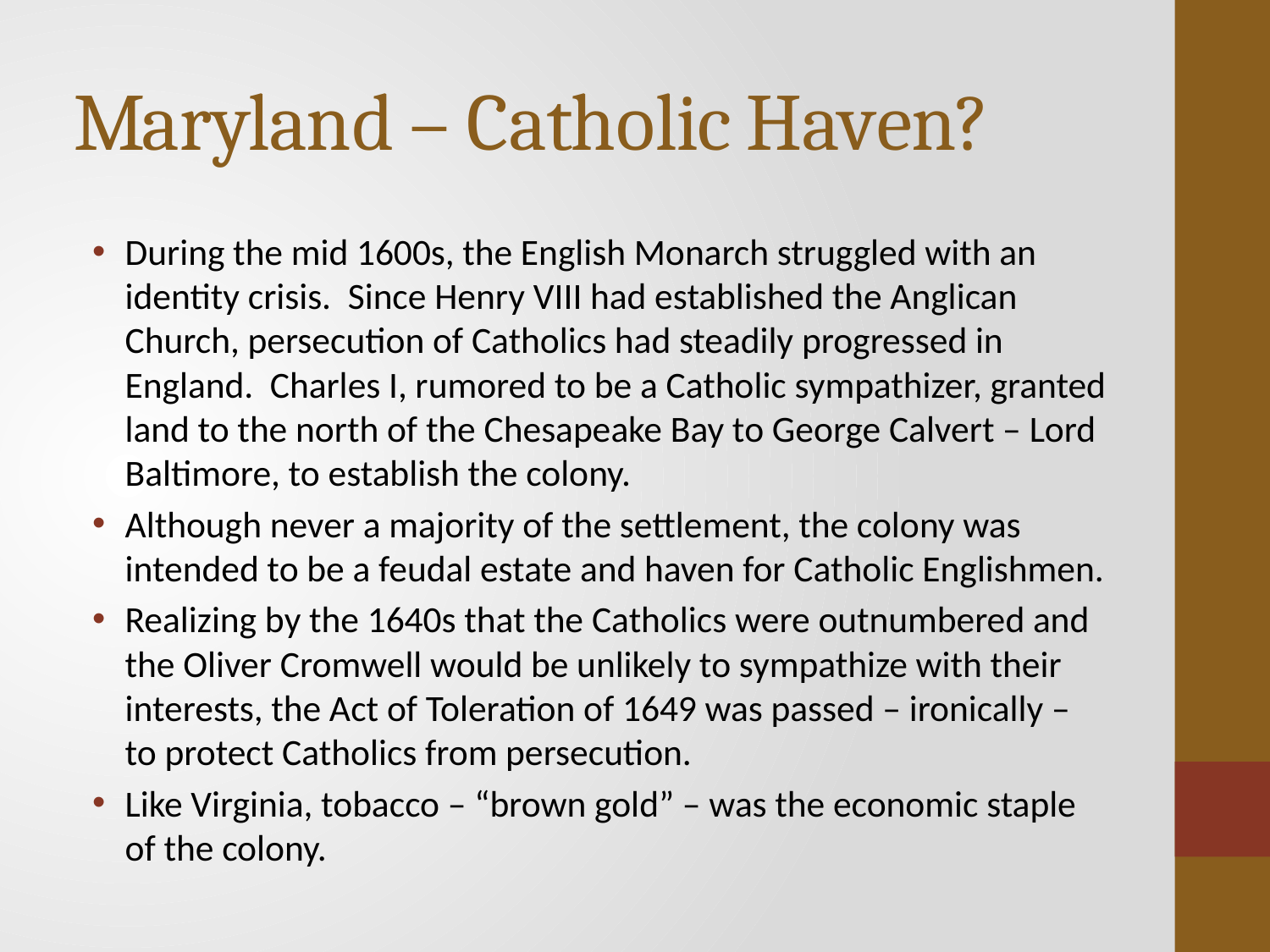

# Maryland – Catholic Haven?
During the mid 1600s, the English Monarch struggled with an identity crisis.  Since Henry VIII had established the Anglican Church, persecution of Catholics had steadily progressed in England.  Charles I, rumored to be a Catholic sympathizer, granted land to the north of the Chesapeake Bay to George Calvert – Lord Baltimore, to establish the colony.
Although never a majority of the settlement, the colony was intended to be a feudal estate and haven for Catholic Englishmen.
Realizing by the 1640s that the Catholics were outnumbered and the Oliver Cromwell would be unlikely to sympathize with their interests, the Act of Toleration of 1649 was passed – ironically – to protect Catholics from persecution.
Like Virginia, tobacco – “brown gold” – was the economic staple of the colony.